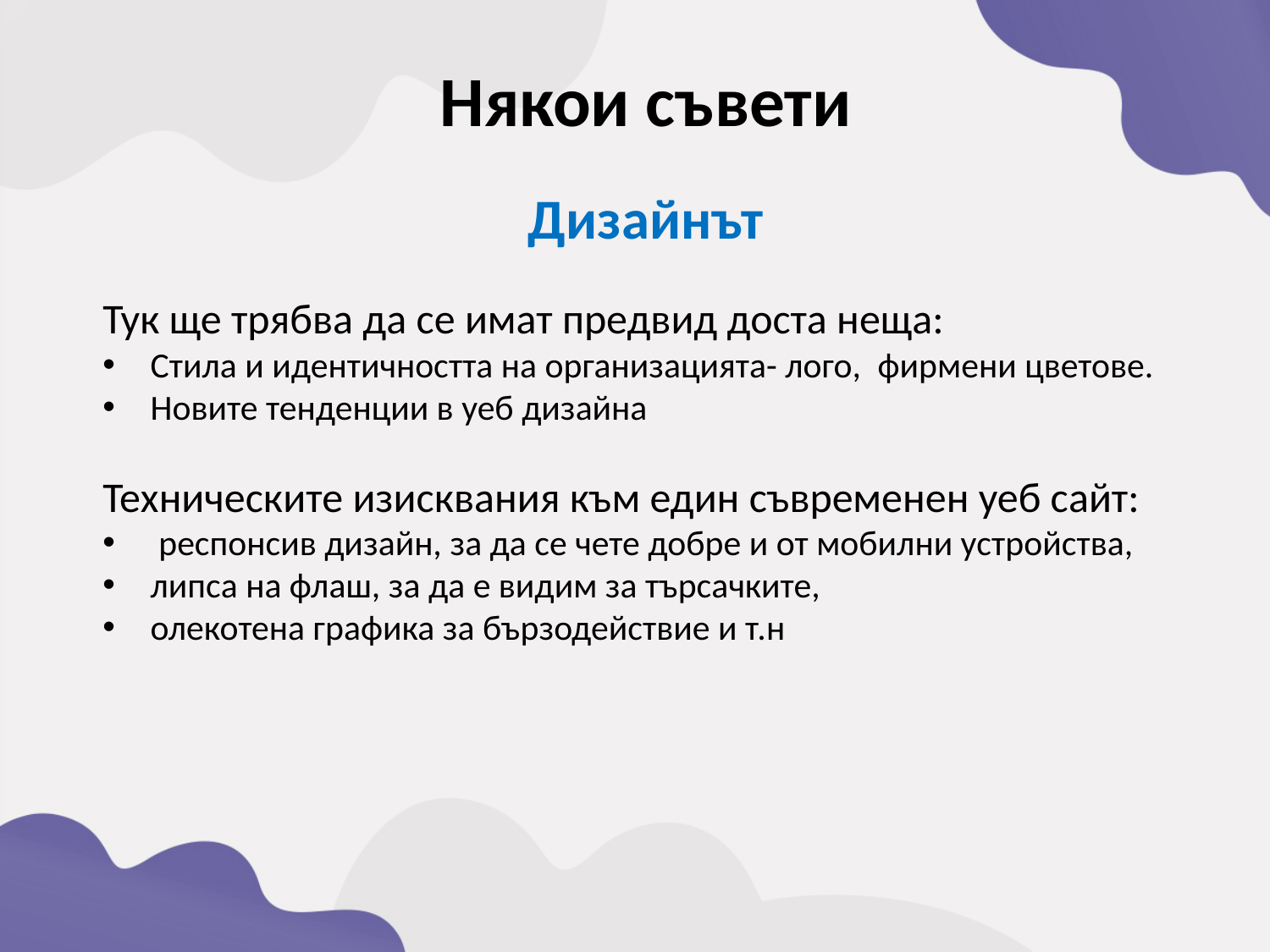

Някои съвети

Дизайнът
Тук ще трябва да се имат предвид доста неща:
Стила и идентичността на организацията- лого,  фирмени цветове.
Новите тенденции в уеб дизайна

Техническите изисквания към един съвременен уеб сайт:
 респонсив дизайн, за да се чете добре и от мобилни устройства,
липса на флаш, за да е видим за търсачките,
олекотена графика за бързодействие и т.н